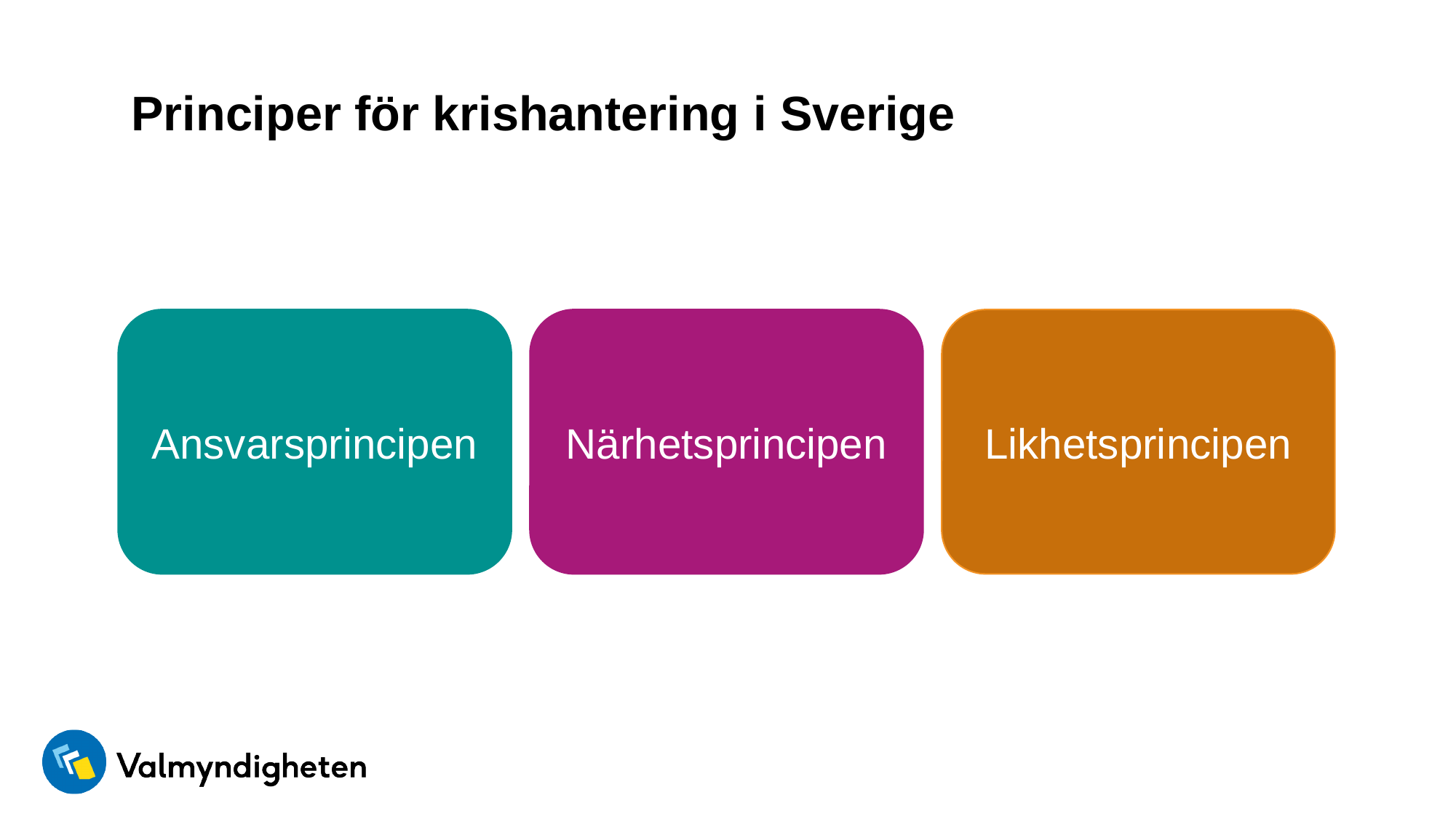

# Principer för krishantering i Sverige
Ansvarsprincipen
Närhetsprincipen
Likhetsprincipen